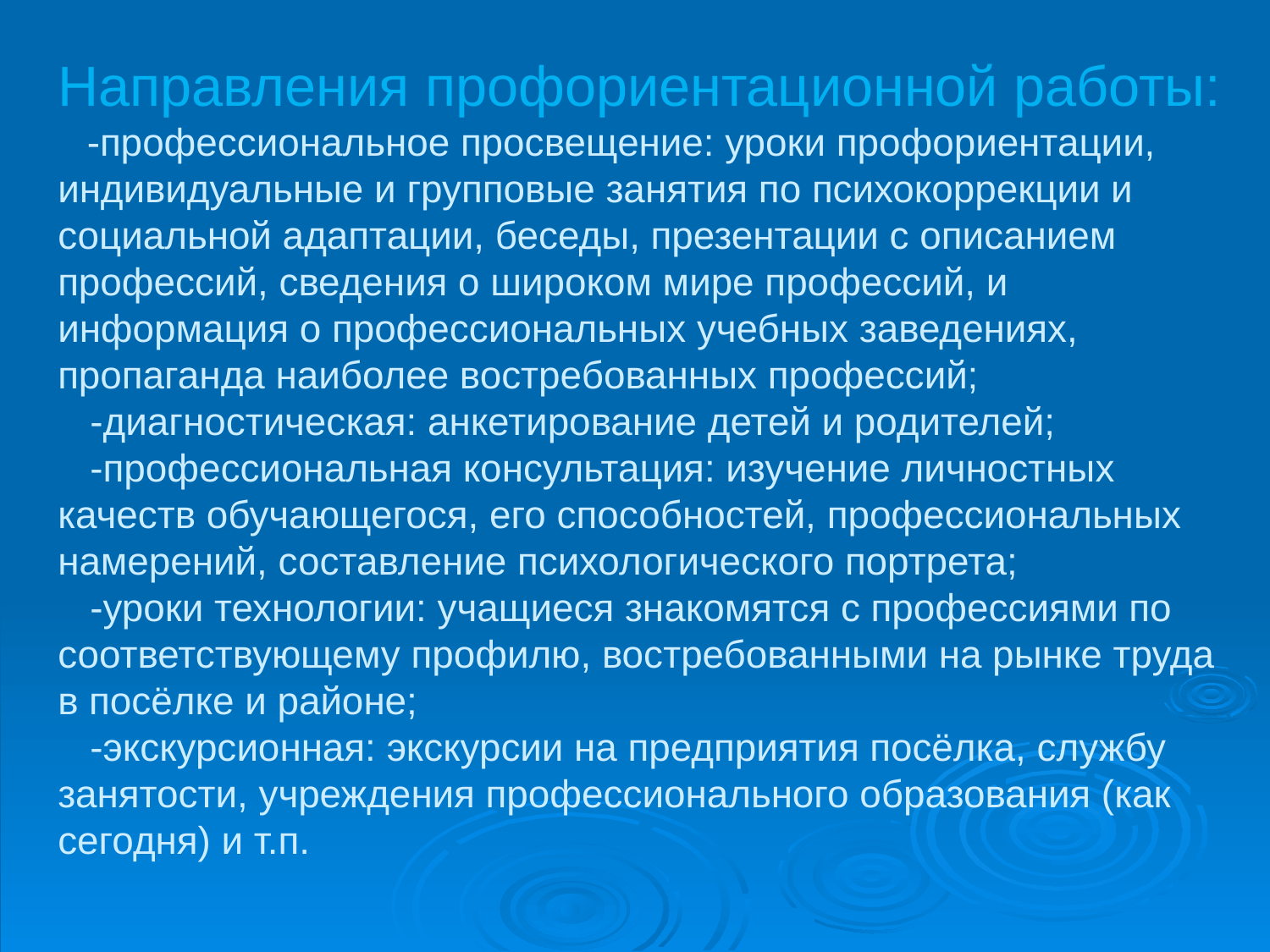

# Направления профориентационной работы: -профессиональное просвещение: уроки профориентации, индивидуальные и групповые занятия по психокоррекции и социальной адаптации, беседы, презентации с описанием профессий, сведения о широком мире профессий, и информация о профессиональных учебных заведениях, пропаганда наиболее востребованных профессий; -диагностическая: анкетирование детей и родителей; -профессиональная консультация: изучение личностных качеств обучающегося, его способностей, профессиональных намерений, составление психологического портрета; -уроки технологии: учащиеся знакомятся с профессиями по соответствующему профилю, востребованными на рынке труда в посёлке и районе; -экскурсионная: экскурсии на предприятия посёлка, службу занятости, учреждения профессионального образования (как сегодня) и т.п.